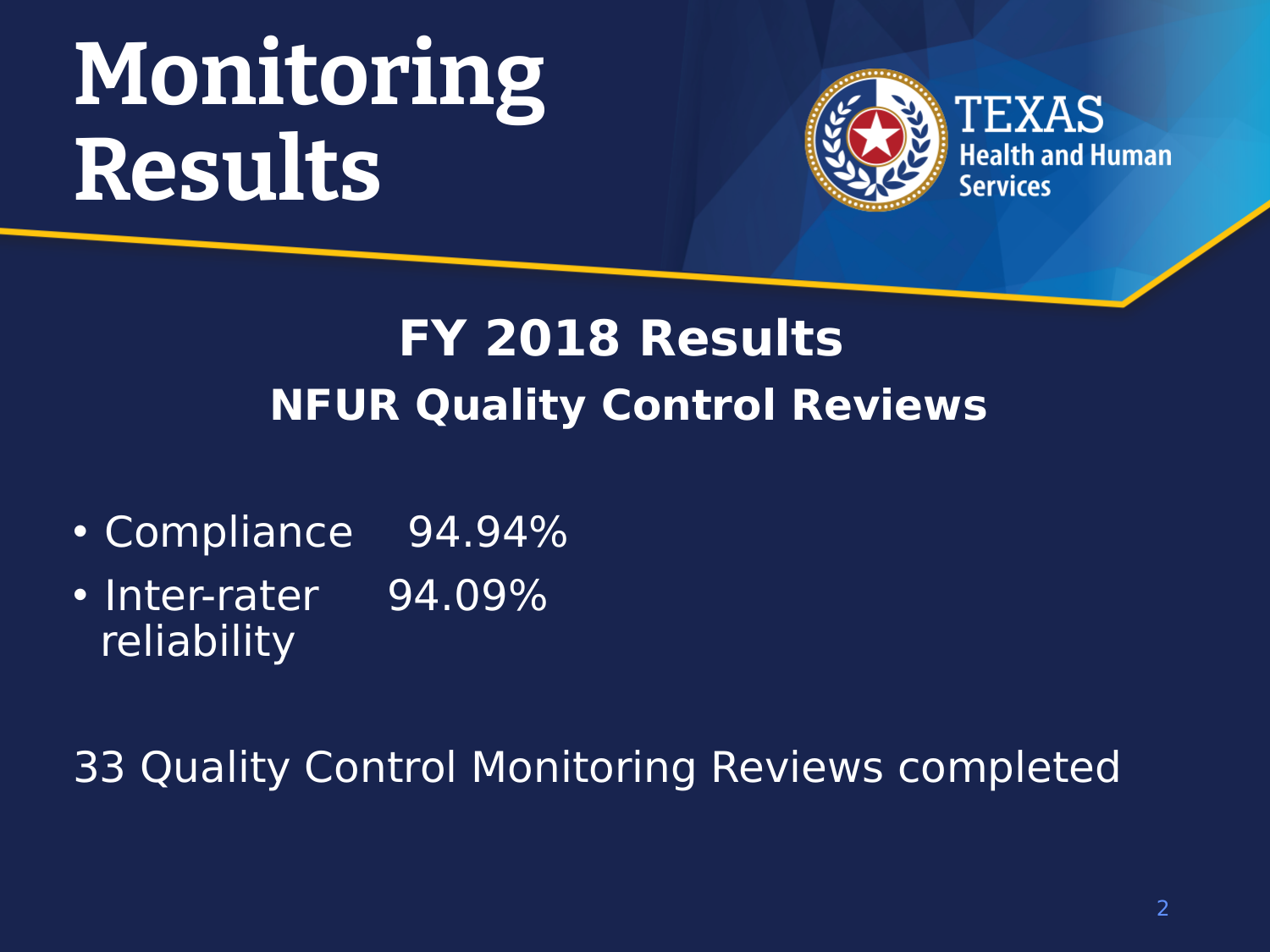

# Monitoring Results
FY 2018 Results
 NFUR Quality Control Reviews

Compliance    94.94%
Inter-rater     94.09%
  reliability

33 Quality Control Monitoring Reviews completed
2